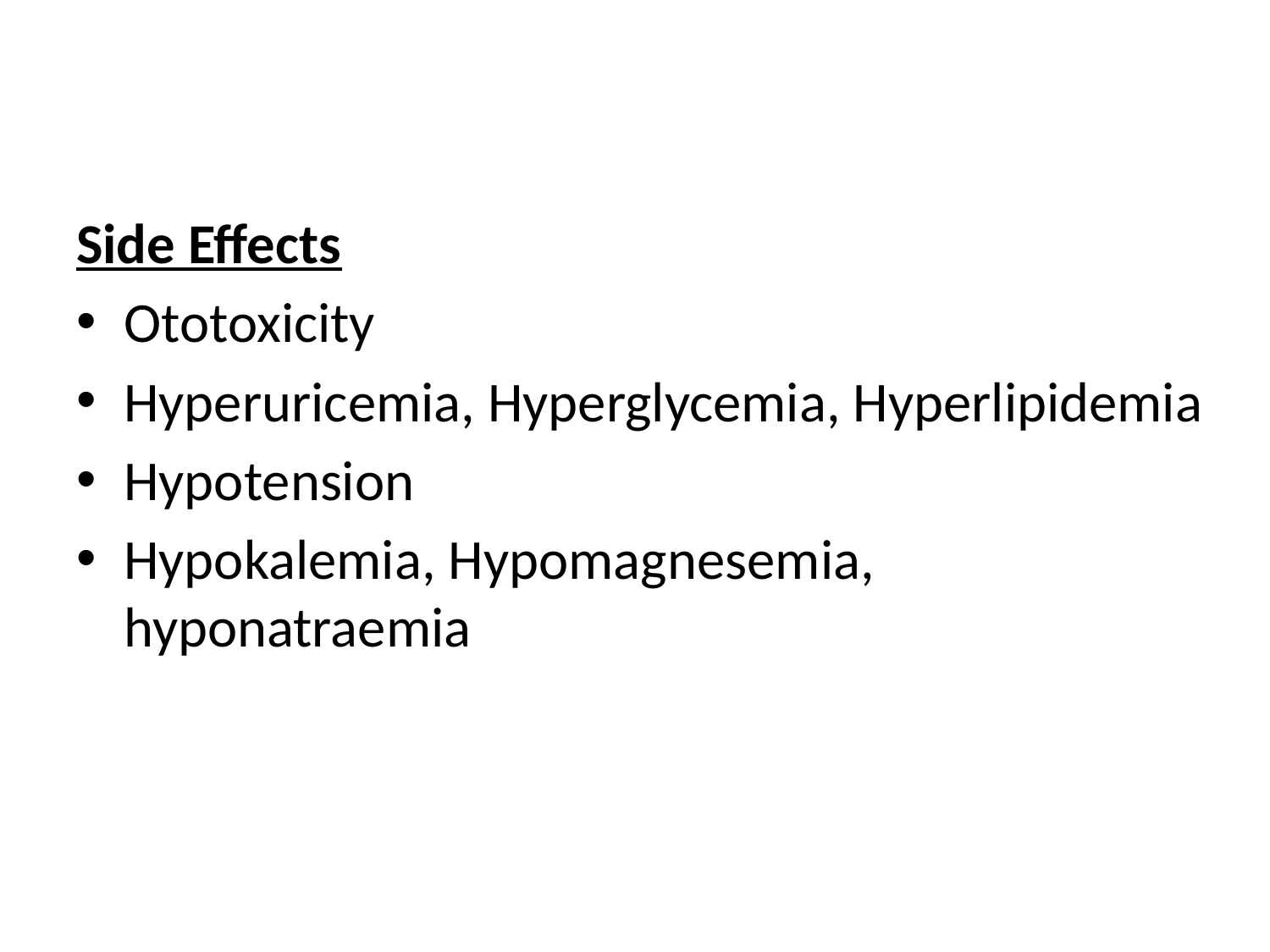

Side Effects
Ototoxicity
Hyperuricemia, Hyperglycemia, Hyperlipidemia
Hypotension
Hypokalemia, Hypomagnesemia, hyponatraemia